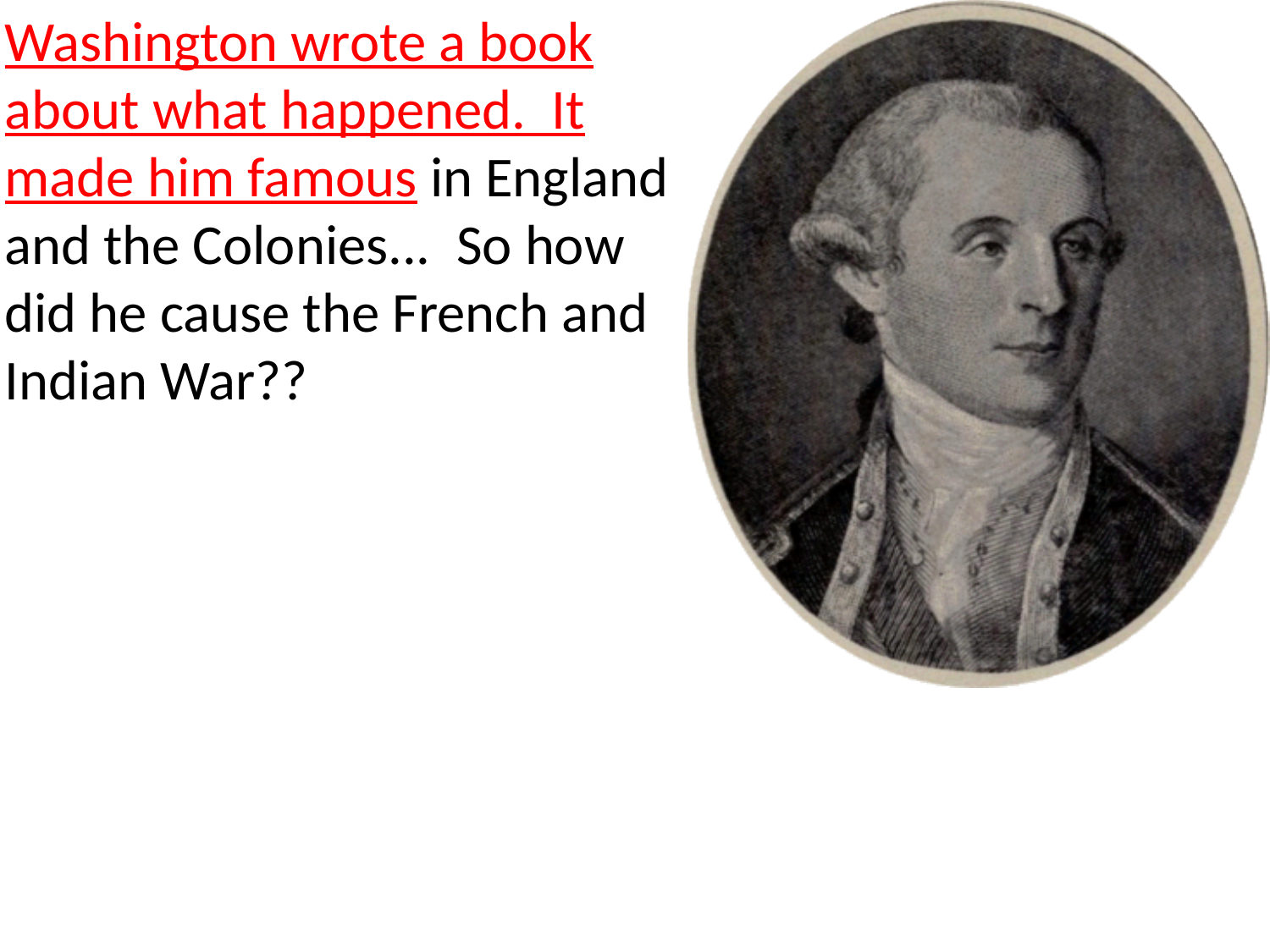

Washington wrote a book about what happened.  It made him famous in England and the Colonies...  So how did he cause the French and Indian War??